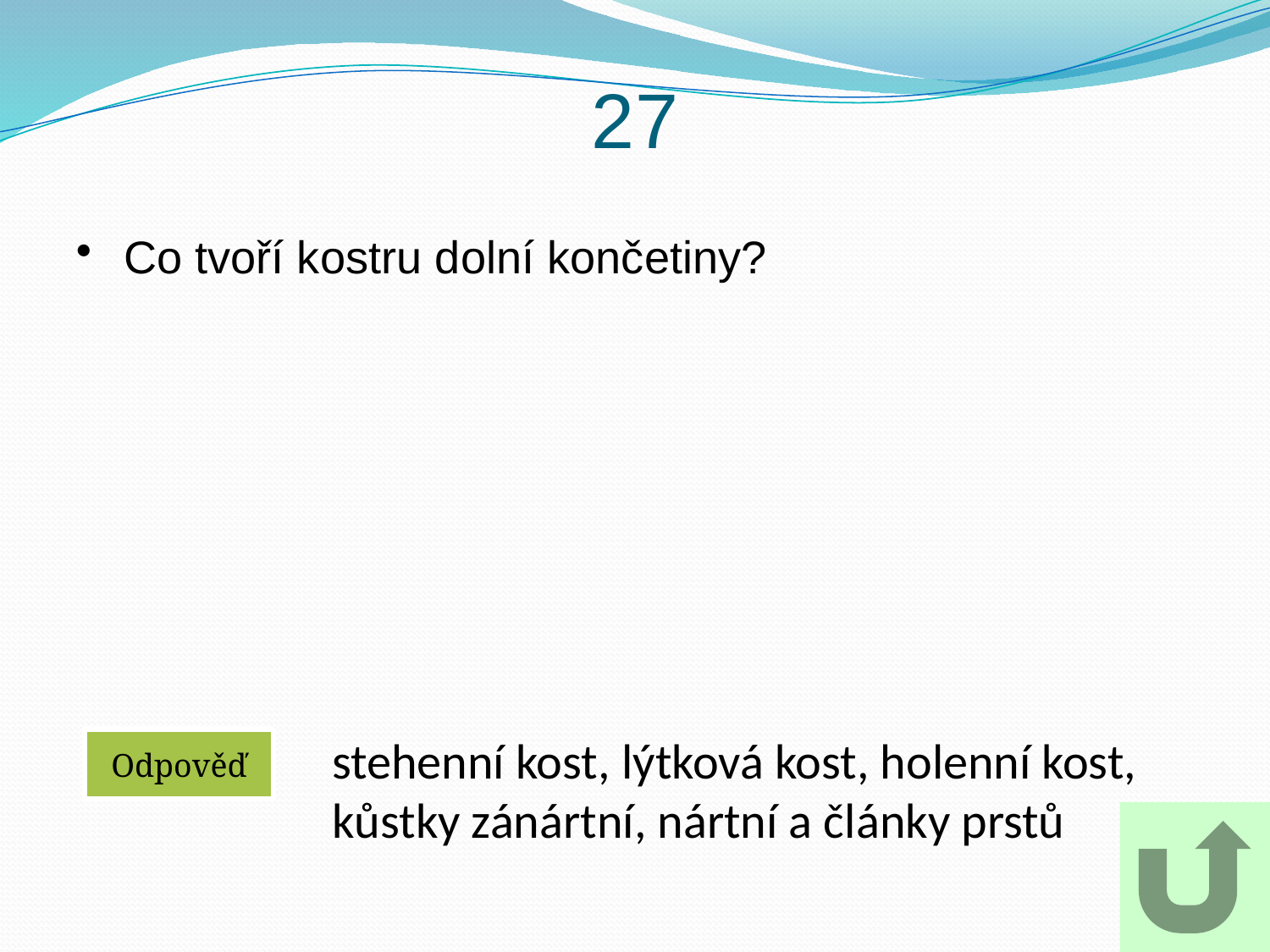

27
Co tvoří kostru dolní končetiny?
stehenní kost, lýtková kost, holenní kost,
kůstky zánártní, nártní a články prstů

Odpověď